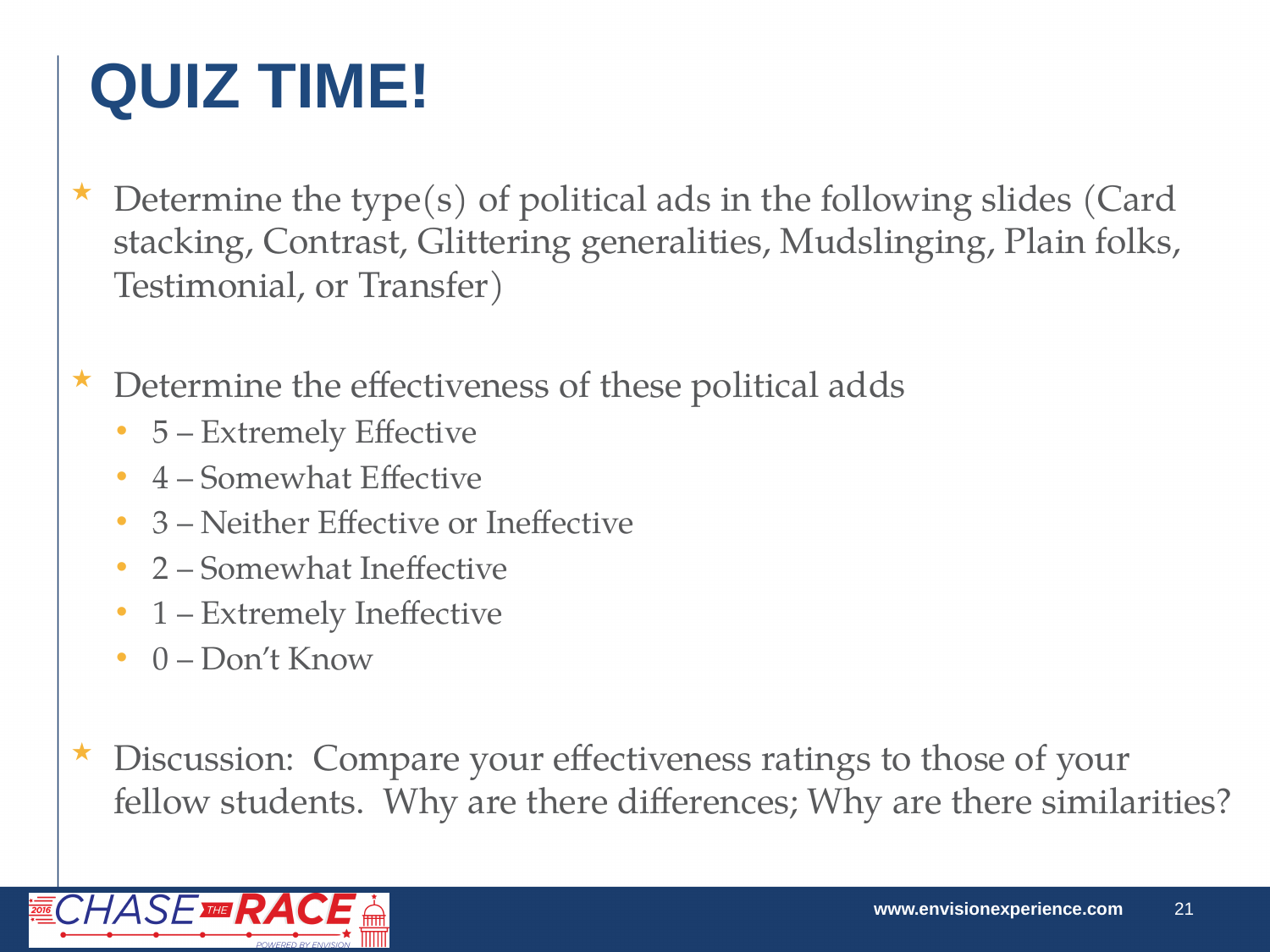

# QUIZ Time!
Determine the type(s) of political ads in the following slides (Card stacking, Contrast, Glittering generalities, Mudslinging, Plain folks, Testimonial, or Transfer)

Determine the effectiveness of these political adds
5 – Extremely Effective
4 – Somewhat Effective
3 – Neither Effective or Ineffective
2 – Somewhat Ineffective
1 – Extremely Ineffective
0 – Don’t Know

Discussion:  Compare your effectiveness ratings to those of your fellow students.  Why are there differences; Why are there similarities?

www.envisionexperience.com
21